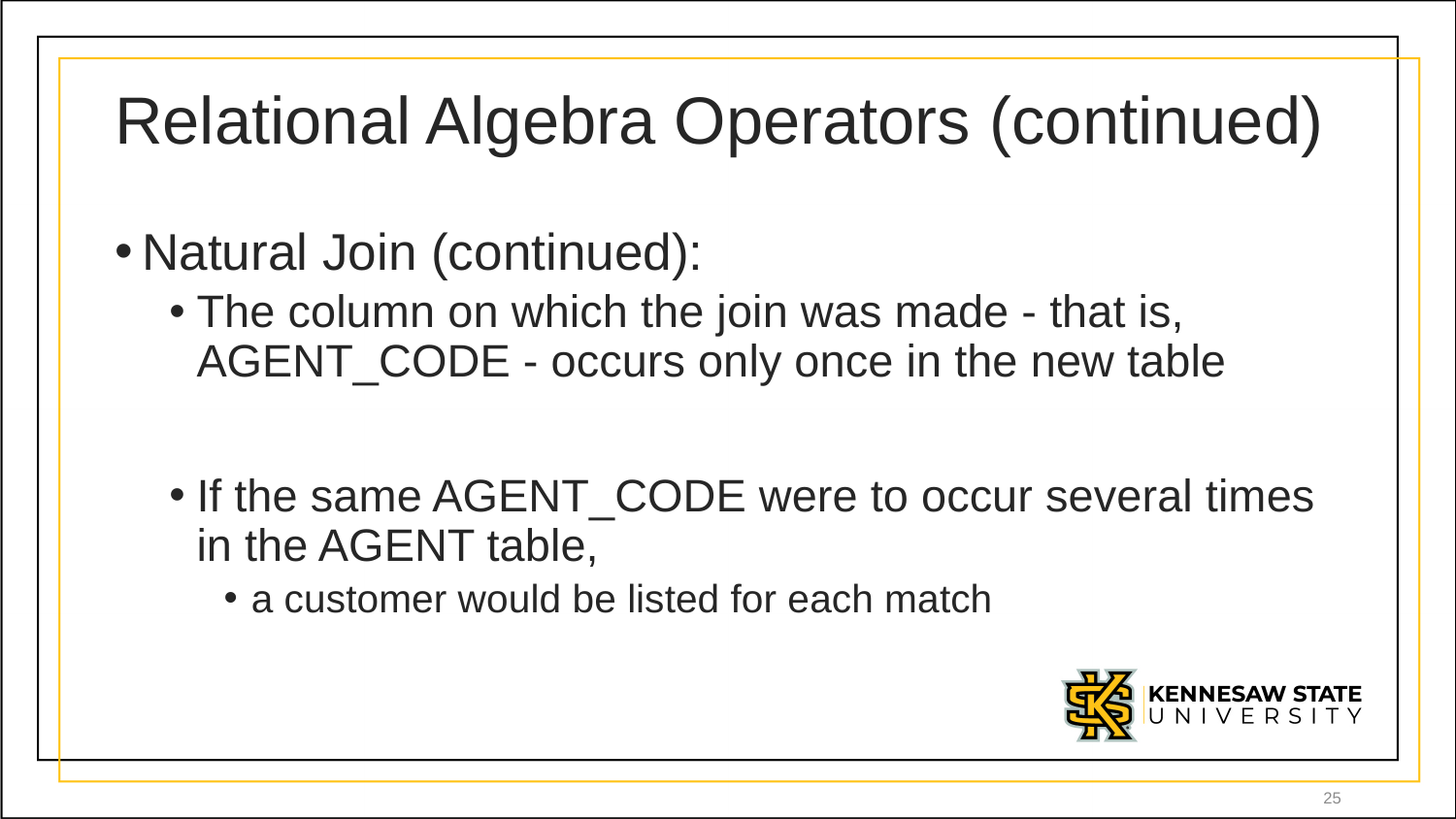

# Relational Algebra Operators (continued)
Natural Join (continued):
The column on which the join was made - that is, AGENT_CODE - occurs only once in the new table

If the same AGENT_CODE were to occur several times in the AGENT table,
a customer would be listed for each match
25